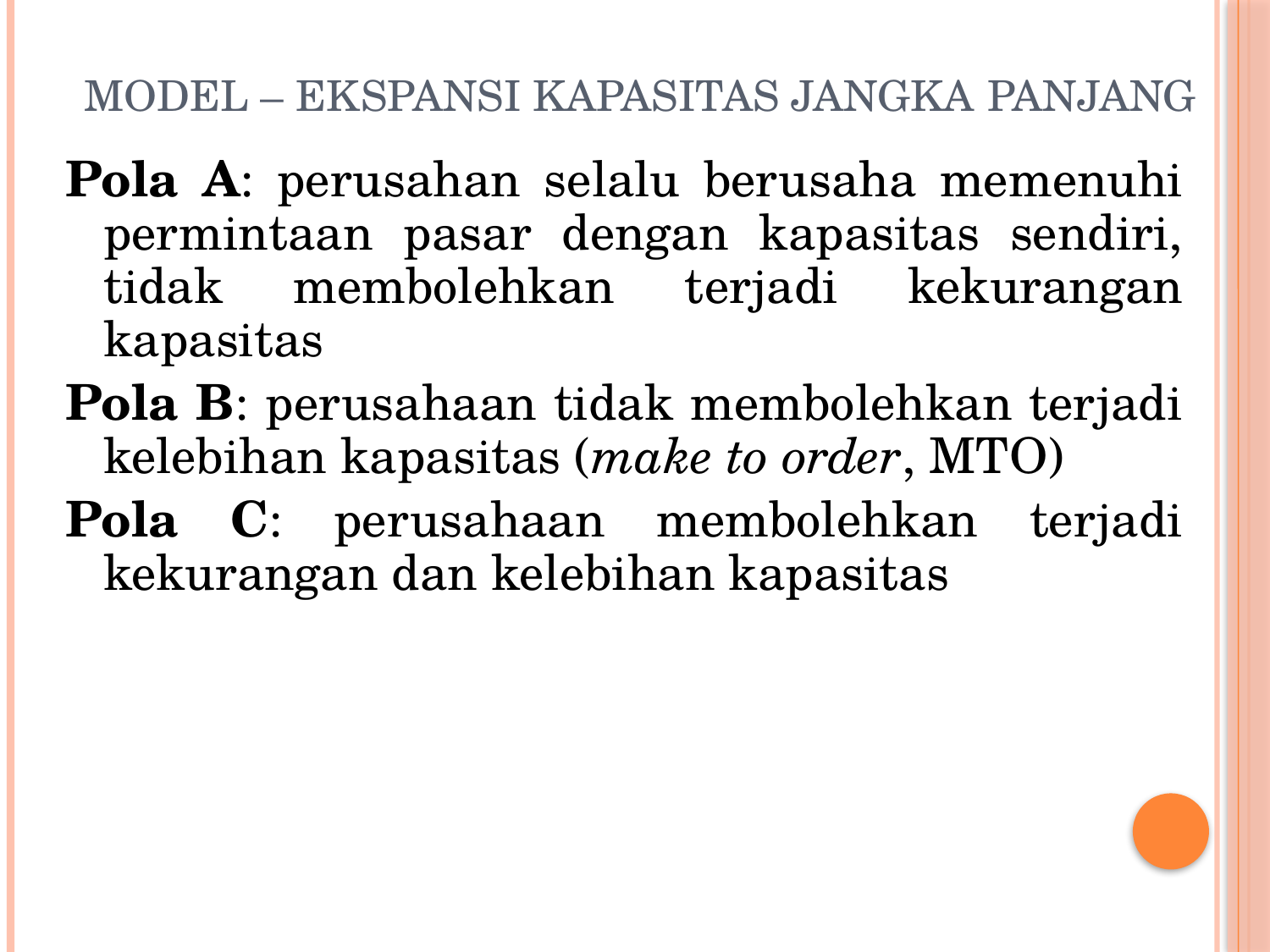

# Model – Ekspansi Kapasitas Jangka Panjang
Pola A: perusahan selalu berusaha memenuhi permintaan pasar dengan kapasitas sendiri, tidak membolehkan terjadi kekurangan kapasitas
Pola B: perusahaan tidak membolehkan terjadi kelebihan kapasitas (make to order, MTO)
Pola C: perusahaan membolehkan terjadi kekurangan dan kelebihan kapasitas